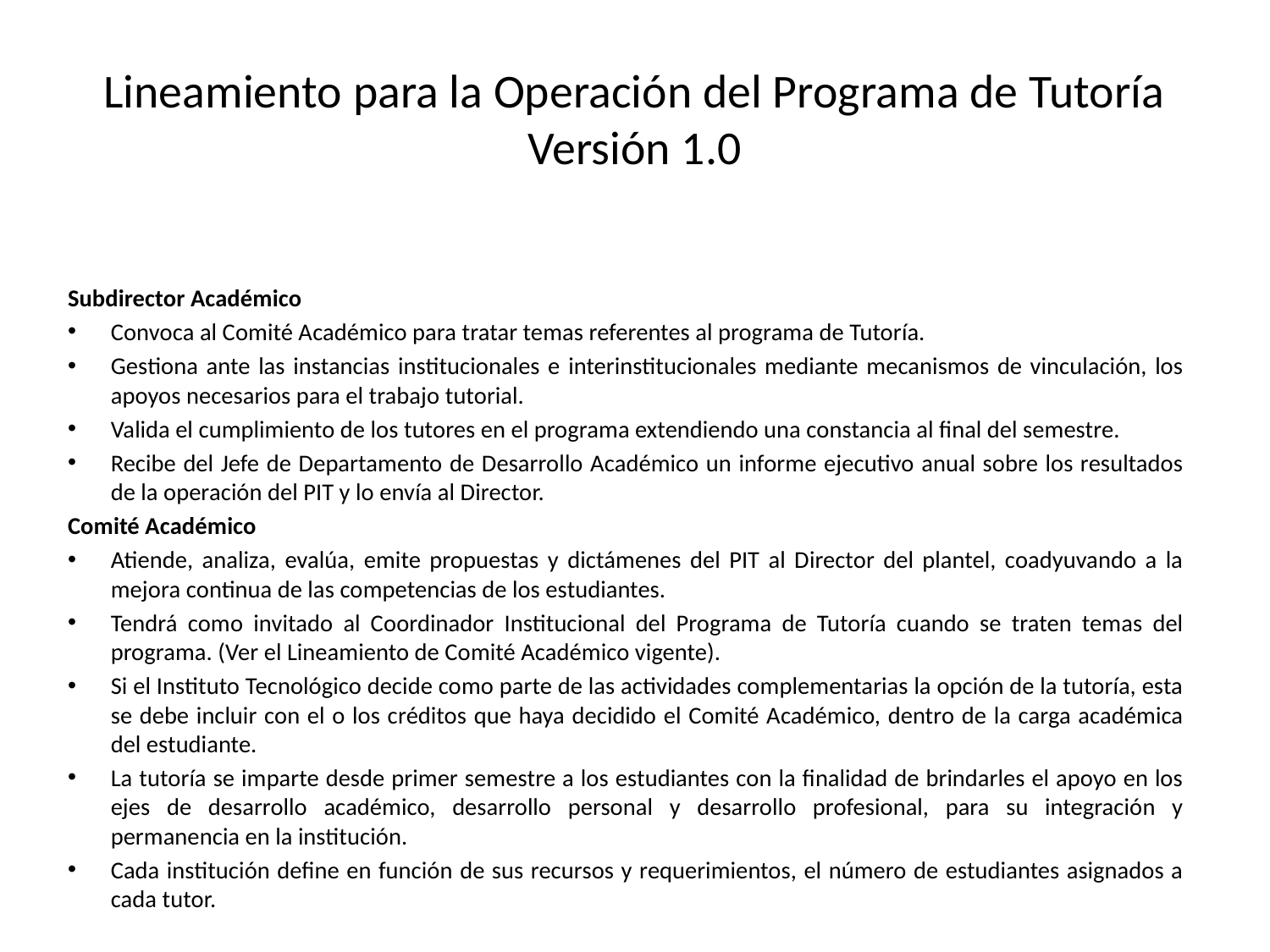

# Lineamiento para la Operación del Programa de Tutoría Versión 1.0
Subdirector Académico
Convoca al Comité Académico para tratar temas referentes al programa de Tutoría.
Gestiona ante las instancias institucionales e interinstitucionales mediante mecanismos de vinculación, los apoyos necesarios para el trabajo tutorial.
Valida el cumplimiento de los tutores en el programa extendiendo una constancia al final del semestre.
Recibe del Jefe de Departamento de Desarrollo Académico un informe ejecutivo anual sobre los resultados de la operación del PIT y lo envía al Director.
Comité Académico
Atiende, analiza, evalúa, emite propuestas y dictámenes del PIT al Director del plantel, coadyuvando a la mejora continua de las competencias de los estudiantes.
Tendrá como invitado al Coordinador Institucional del Programa de Tutoría cuando se traten temas del programa. (Ver el Lineamiento de Comité Académico vigente).
Si el Instituto Tecnológico decide como parte de las actividades complementarias la opción de la tutoría, esta se debe incluir con el o los créditos que haya decidido el Comité Académico, dentro de la carga académica del estudiante.
La tutoría se imparte desde primer semestre a los estudiantes con la finalidad de brindarles el apoyo en los ejes de desarrollo académico, desarrollo personal y desarrollo profesional, para su integración y permanencia en la institución.
Cada institución define en función de sus recursos y requerimientos, el número de estudiantes asignados a cada tutor.